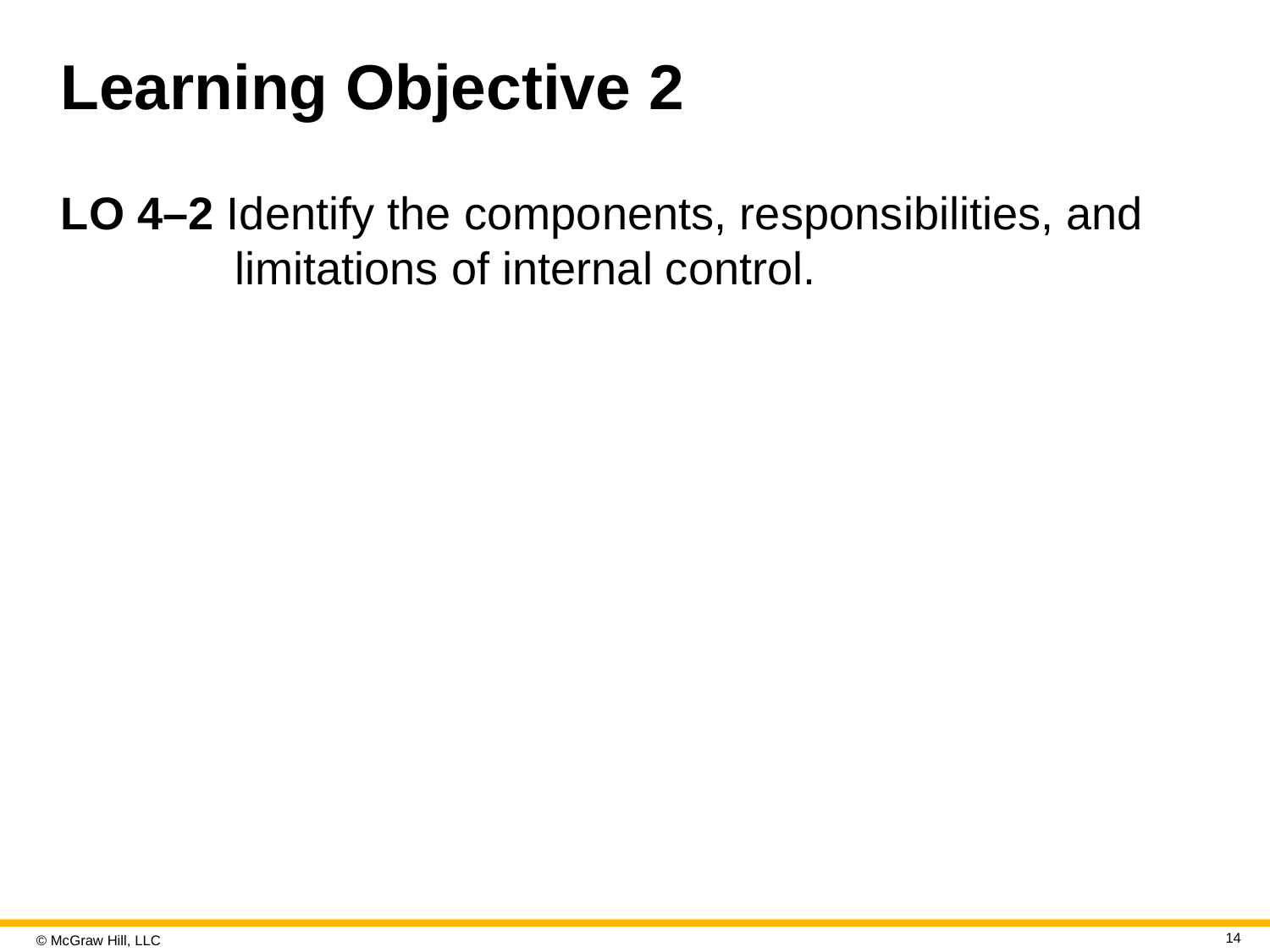

# Learning Objective 2
L O 4–2 Identify the components, responsibilities, and limitations of internal control.
14